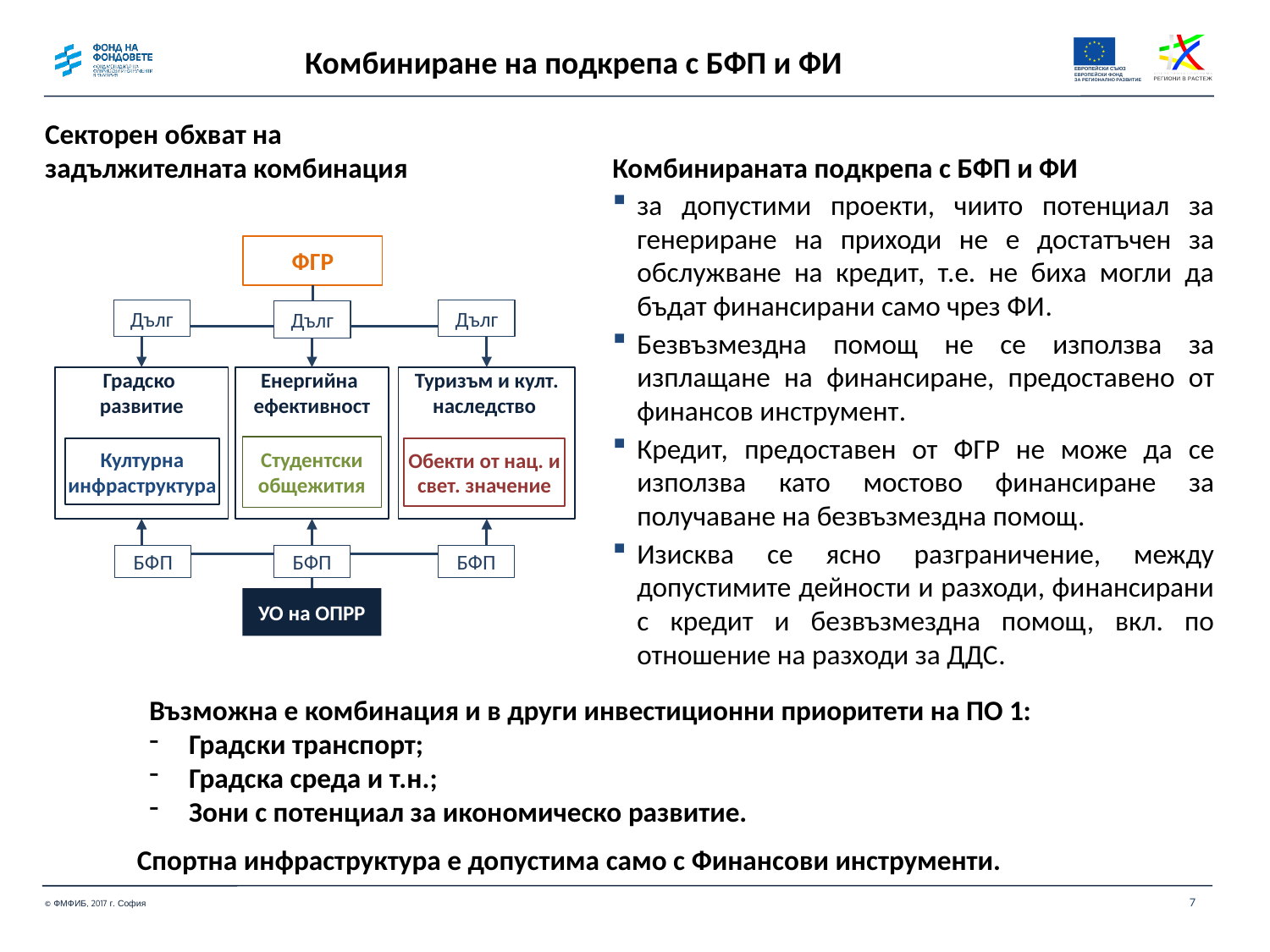

Комбиниране на подкрепа с БФП и ФИ
Секторен обхват на
задължителната комбинация
Комбинираната подкрепа с БФП и ФИ
за допустими проекти, чиито потенциал за генериране на приходи не е достатъчен за обслужване на кредит, т.е. не биха могли да бъдат финансирани само чрез ФИ.
Безвъзмездна помощ не се използва за изплащане на финансиране, предоставено от финансов инструмент.
Кредит, предоставен от ФГР не може да се използва като мостово финансиране за получаване на безвъзмездна помощ.
Изисква се ясно разграничение, между допустимите дейности и разходи, финансирани с кредит и безвъзмездна помощ, вкл. по отношение на разходи за ДДС.
ФГР
Дълг
Дълг
Дълг
Градско
развитие
Енергийна
ефективност
Туризъм и култ. наследство
Студентски общежития
Културна инфраструктура
Обекти от нац. и свет. значение
БФП
БФП
БФП
УО на ОПРР
Възможна е комбинация и в други инвестиционни приоритети на ПО 1:
Градски транспорт;
Градска среда и т.н.;
Зони с потенциал за икономическо развитие.
Спортна инфраструктура е допустима само с Финансови инструменти.
7